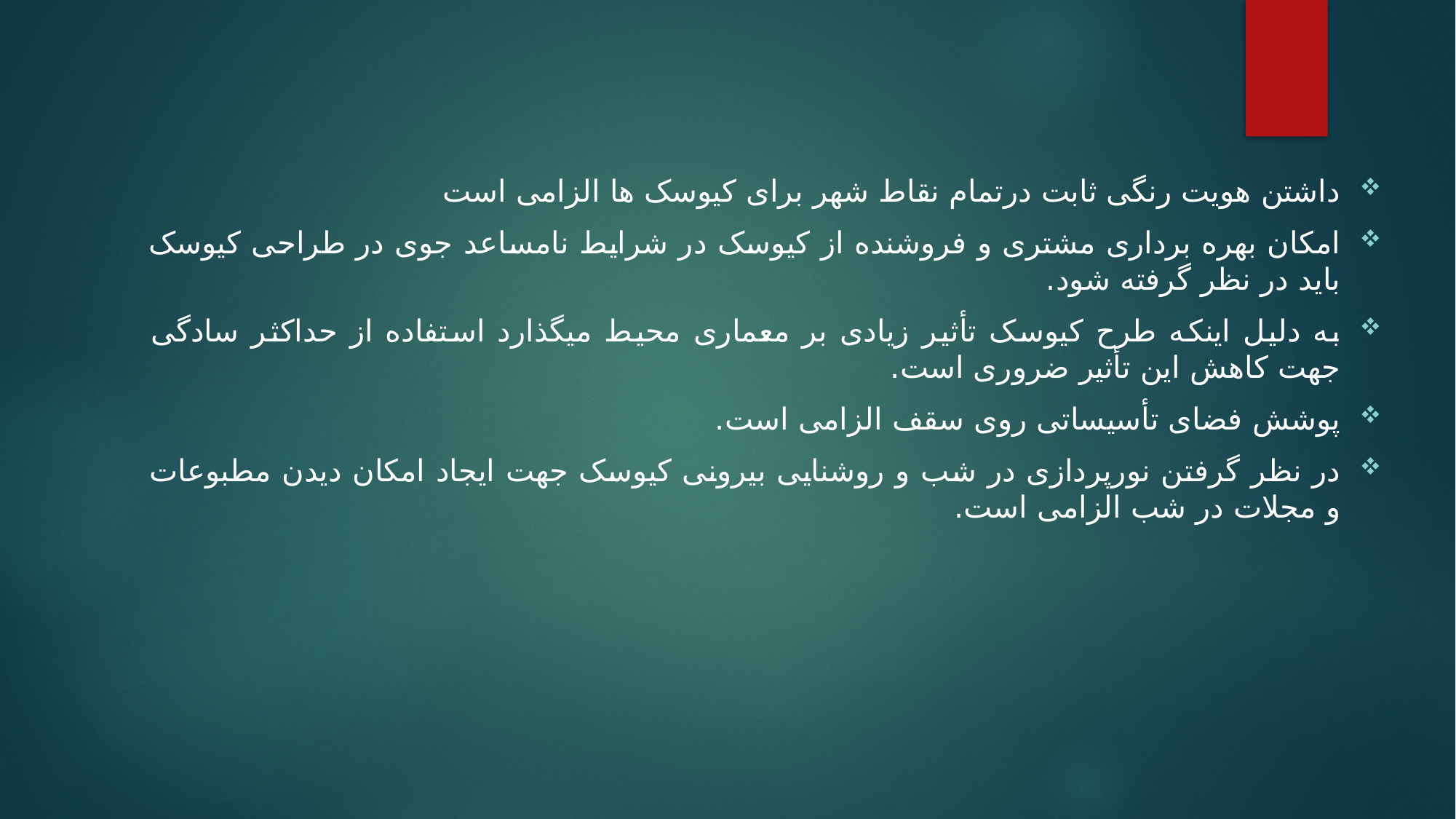

داشتن هویت رنگی ثابت درتمام نقاط شهر برای کیوسک ها الزامی است
امکان بهره برداری مشتری و فروشنده از کیوسک در شرایط نامساعد جوی در طراحی کیوسک باید در نظر گرفته شود.
به دلیل اینکه طرح کیوسک تأثیر زیادی بر معماری محیط می­گذارد استفاده از حداکثر سادگی جهت کاهش این تأثیر ضروری است.
پوشش فضای تأسیساتی روی سقف الزامی است.
در نظر گرفتن نورپردازی در شب و روشنایی بیرونی کیوسک جهت ایجاد امکان دیدن مطبوعات و مجلات در شب الزامی است.